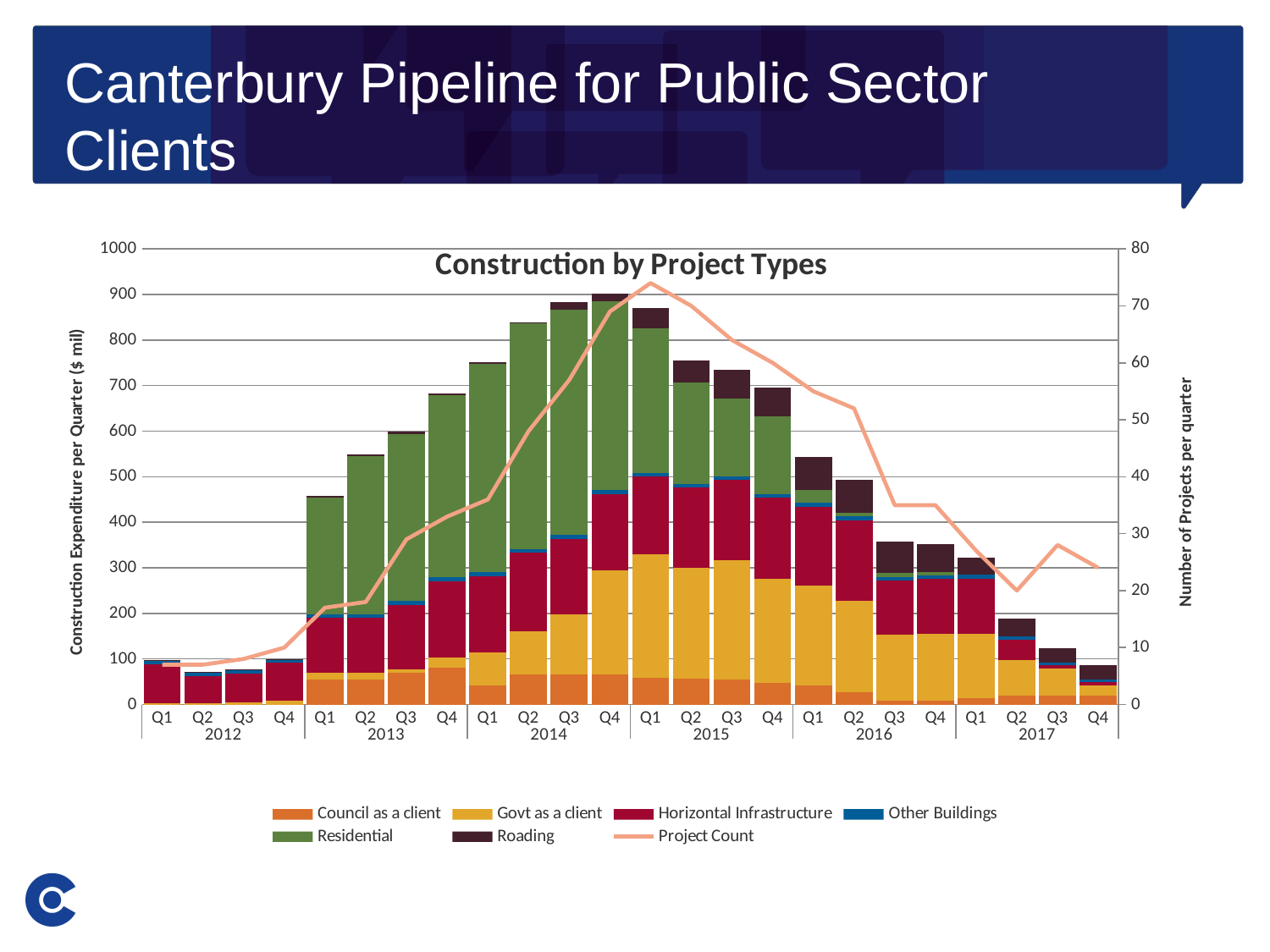

# Canterbury Pipeline for Public Sector Clients

### Chart: Construction by Project Types

| Category | Council as a client | Govt as a client | Horizontal Infrastructure | Other Buildings | Residential | Roading | Project Count |
|---|---|---|---|---|---|---|---|
| Q1 | 0.0 | 3.314999999999999 | 85.6 | 7.424999999999987 | 0.0 | 1.0 | 7.0 |
| Q2 | 0.0 | 3.314999999999999 | 59.6 | 7.424999999999987 | 0.0 | 1.0 | 7.0 |
| Q3 | 0.0 | 5.29833333333334 | 62.6 | 7.424999999999987 | 0.0 | 1.0 | 8.0 |
| Q4 | 0.0 | 9.06666666666667 | 82.43274545454545 | 7.424999999999987 | 0.0 | 1.0 | 10.0 |
| Q1 | 55.585525 | 14.12416666666667 | 120.1577454545454 | 7.424999999999987 | 256.9841597999987 | 3.902264285714283 | 17.0 |
| Q2 | 55.585525 | 14.63416666666667 | 120.1577454545454 | 7.424999999999987 | 347.1276264666666 | 3.902264285714283 | 18.0 |
| Q3 | 69.31825 | 7.93333333333334 | 141.5077454545454 | 8.5875 | 367.0733360999996 | 3.902264285714283 | 29.0 |
| Q4 | 80.59032922077922 | 22.33333333333328 | 167.5077454545454 | 8.5875 | 399.4735518699989 | 3.902264285714283 | 33.0 |
| Q1 | 41.59032922077923 | 72.83635531135525 | 167.6327454545454 | 8.5875 | 457.39965187 | 3.902264285714283 | 36.0 |
| Q2 | 65.89534350649319 | 94.46095599404995 | 172.6327454545454 | 8.5875 | 494.4078264614285 | 2.902264285714283 | 48.0 |
| Q3 | 65.89534350649319 | 131.7864669398427 | 165.7077454545454 | 8.5875 | 494.4078264614285 | 16.24676428571428 | 57.0 |
| Q4 | 66.39754350649345 | 228.5780841845361 | 166.7077454545454 | 8.5875 | 414.0858264614285 | 18.21017857142857 | 69.0 |
| Q1 | 58.2727935064935 | 271.3961537056073 | 170.7077454545454 | 8.5875 | 316.2925332914285 | 45.76017857142857 | 74.0 |
| Q2 | 56.7727935064935 | 244.0797325965767 | 174.7077454545454 | 8.5875 | 223.4164558414286 | 47.26017857142857 | 70.0 |
| Q3 | 55.46175064935064 | 262.0511690344282 | 174.875 | 8.5875 | 171.3017098214286 | 62.97446428571408 | 64.0 |
| Q4 | 46.93553636363632 | 229.6267063123711 | 176.775 | 8.5875 | 171.3017098214286 | 62.97446428571408 | 60.0 |
| Q1 | 41.72753636363635 | 219.8790219142617 | 172.775 | 8.5875 | 28.55528125 | 72.1744642857143 | 55.0 |
| Q2 | 27.35453636363636 | 200.0223720834373 | 176.775 | 8.5875 | 8.55528125 | 72.1744642857143 | 52.0 |
| Q3 | 7.585524999999987 | 146.3466486861577 | 118.175 | 7.424999999999987 | 8.55528125 | 68.80878571428539 | 35.0 |
| Q4 | 7.585524999999987 | 147.1924983666178 | 120.175 | 7.424999999999987 | 8.55528125 | 60.20878571428573 | 35.0 |
| Q1 | 14.398025 | 139.8905627802446 | 122.525 | 7.424999999999987 | 0.0 | 38.95878571428571 | 27.0 |
| Q2 | 20.023025 | 76.81271097648305 | 45.17500000000001 | 7.424999999999987 | 0.0 | 38.95878571428571 | 20.0 |
| Q3 | 20.023025 | 59.6634201912584 | 6.35 | 6.75 | 0.0 | 31.21428571428572 | 28.0 |
| Q4 | 20.023025 | 22.35818651543142 | 6.35 | 6.75 | 0.0 | 31.21428571428572 | 24.0 |